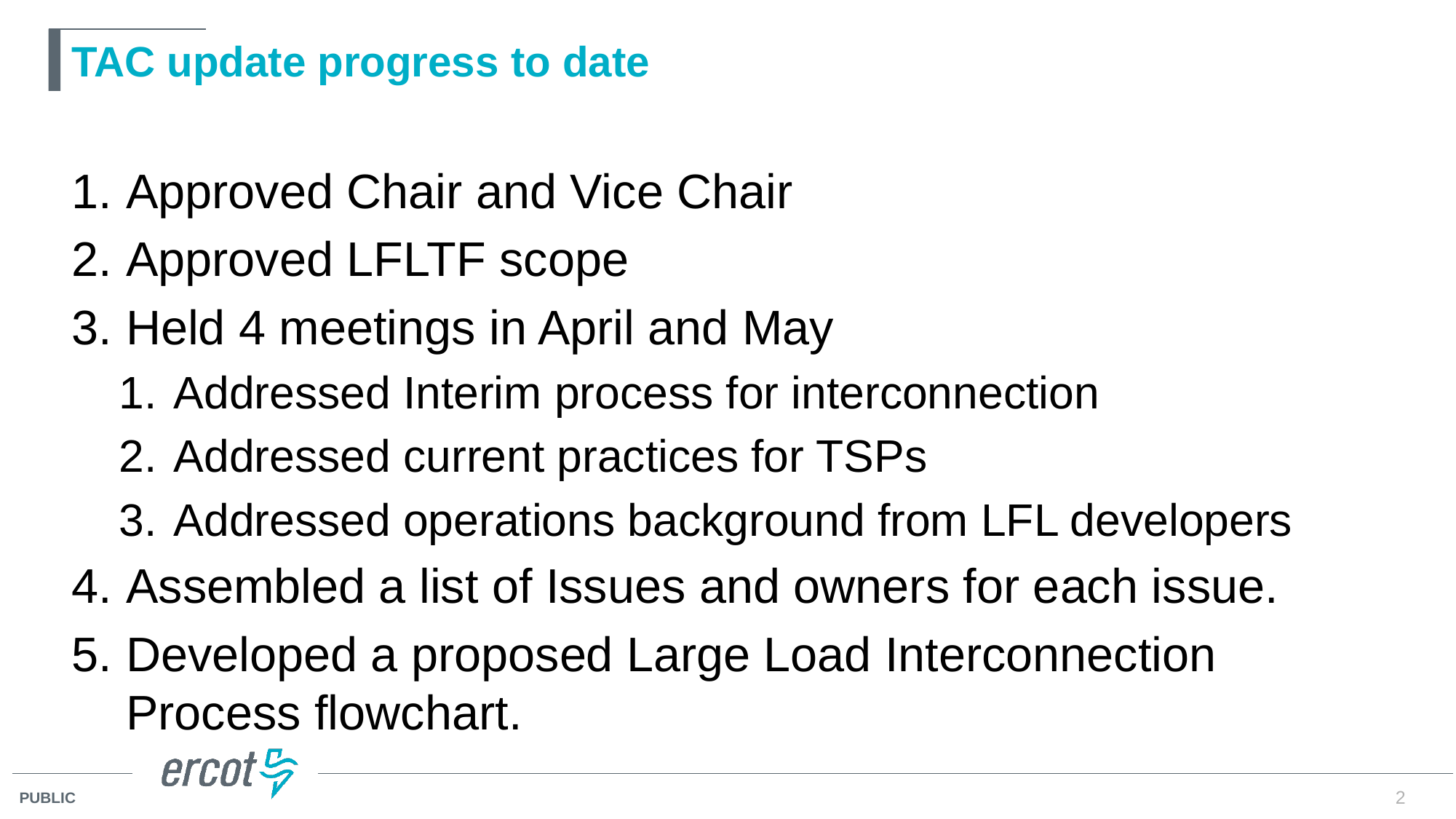

# TAC update progress to date
Approved Chair and Vice Chair
Approved LFLTF scope
Held 4 meetings in April and May
Addressed Interim process for interconnection
Addressed current practices for TSPs
Addressed operations background from LFL developers
Assembled a list of Issues and owners for each issue.
Developed a proposed Large Load Interconnection Process flowchart.

2